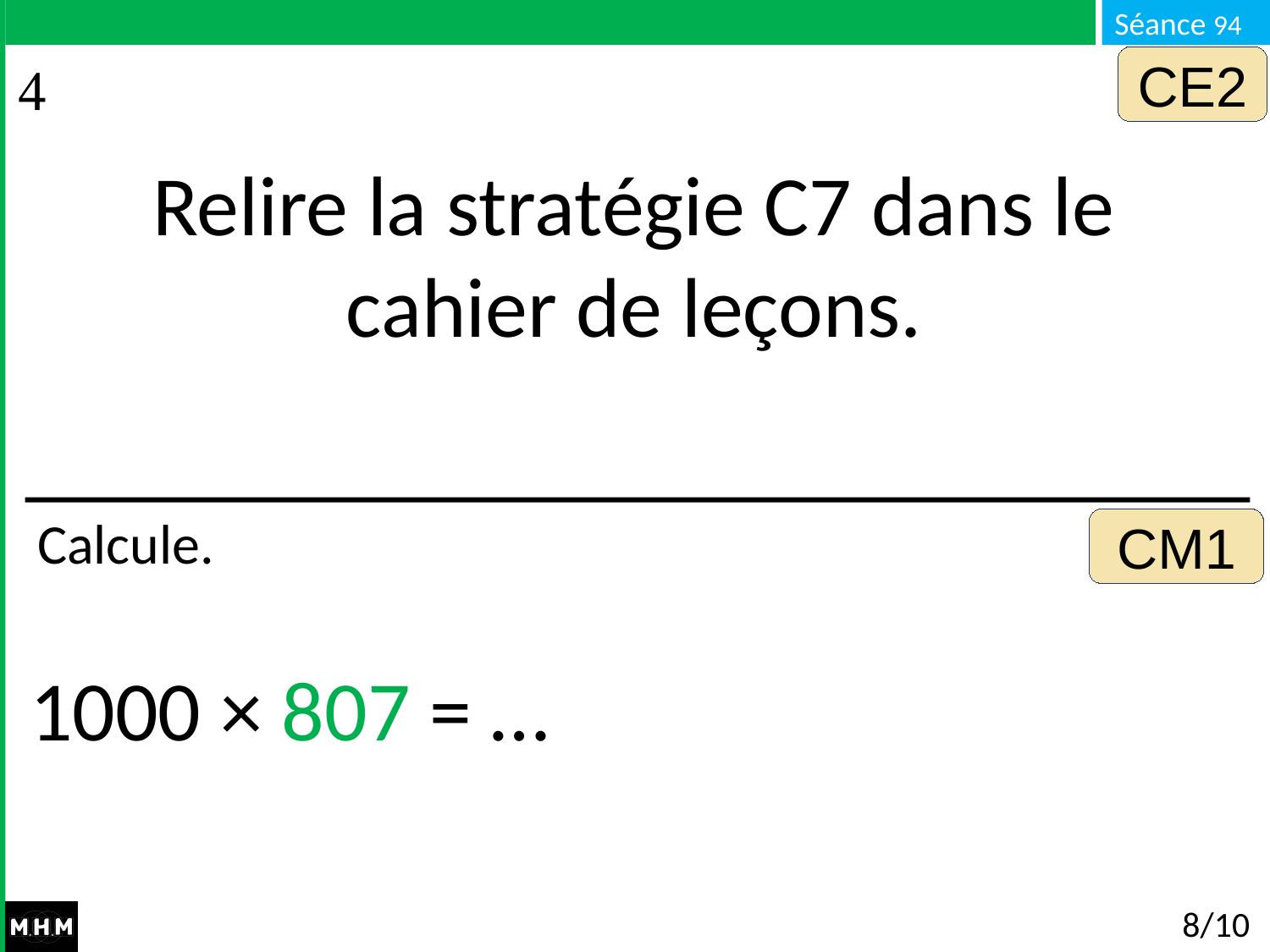

CE2
Relire la stratégie C7 dans le cahier de leçons.

CM1
Calcule.
1000 × 807 = …
# 8/10